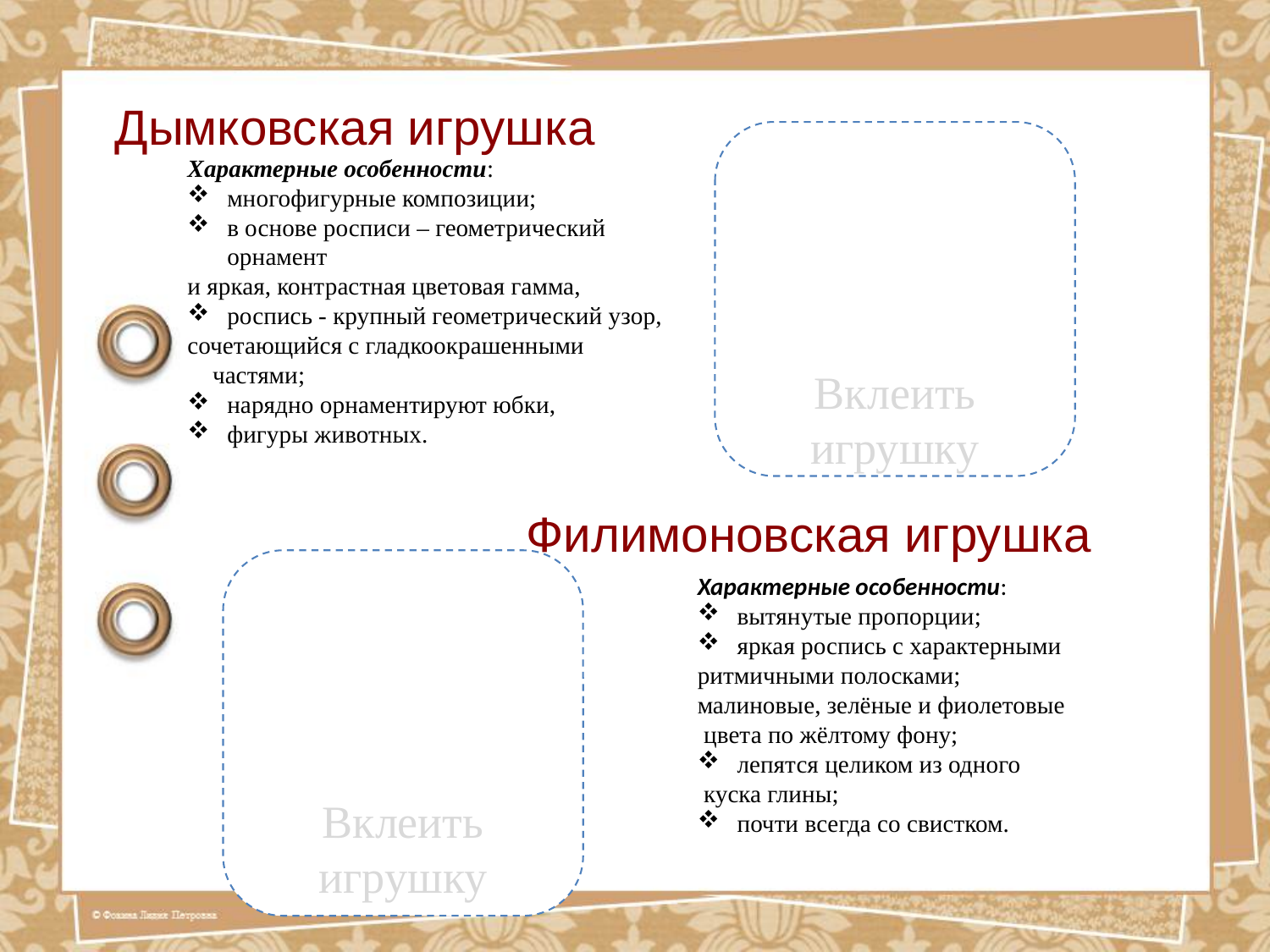

Дымковская игрушка

Вклеить игрушку
Характерные особенности:
многофигурные композиции;
в основе росписи – геометрический орнамент
и яркая, контрастная цветовая гамма,
роспись - крупный геометрический узор,
сочетающийся с гладкоокрашенными частями;
нарядно орнаментируют юбки,
фигуры животных.

Филимоновская игрушка

Вклеить игрушку
Характерные особенности:
вытянутые пропорции;
яркая роспись с характерными
ритмичными полосками;
малиновые, зелёные и фиолетовые
 цвета по жёлтому фону;
лепятся целиком из одного
 куска глины;
почти всегда со свистком.